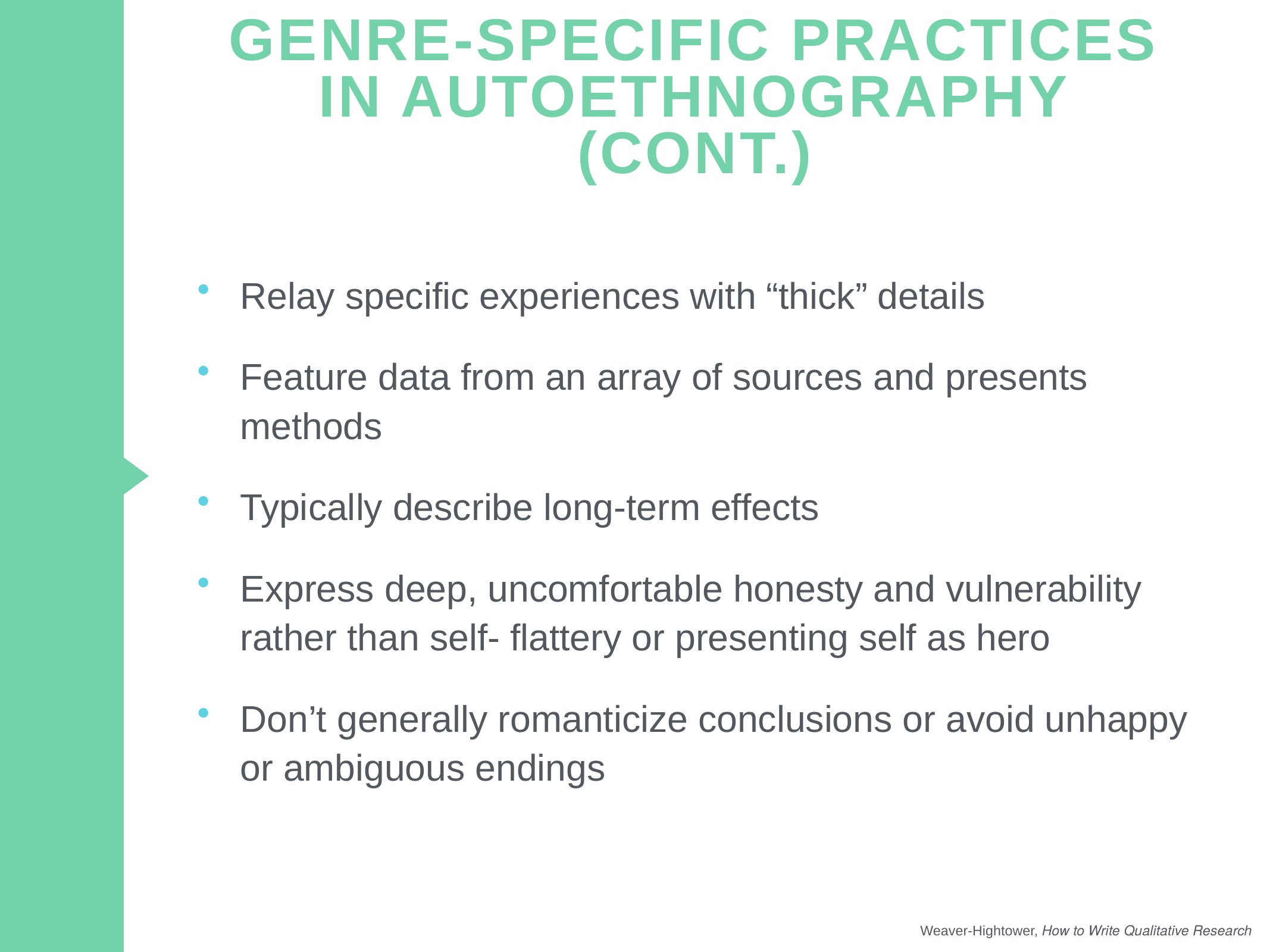

Genre-specific practices in Autoethnography (Cont.)
Relay specific experiences with “thick” details
Feature data from an array of sources and presents methods
Typically describe long-term effects
Express deep, uncomfortable honesty and vulnerability rather than self- flattery or presenting self as hero
Don’t generally romanticize conclusions or avoid unhappy or ambiguous endings